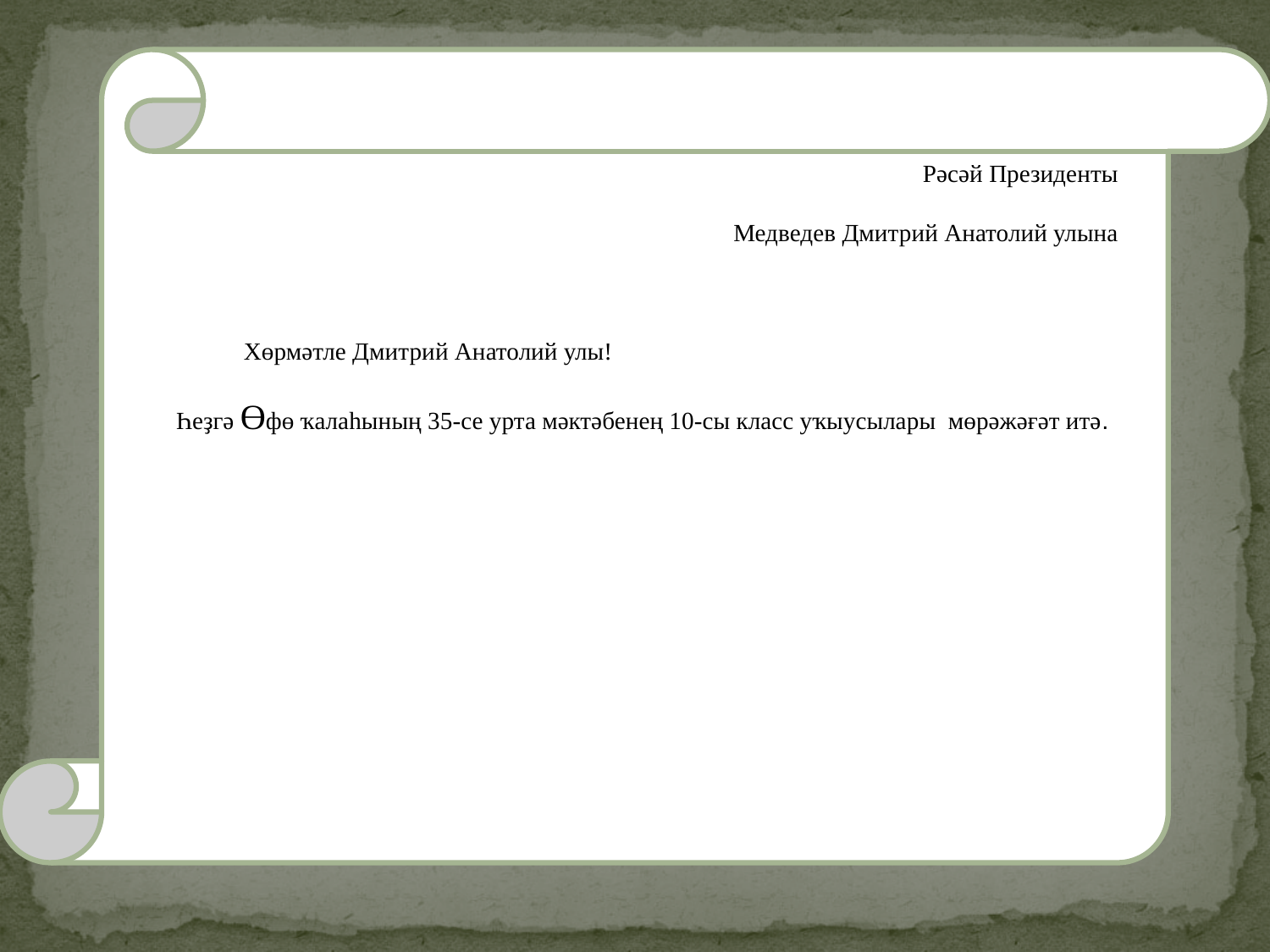

Рәсәй Президенты

Медведев Дмитрий Анатолий улына

               Хөрмәтле Дмитрий Анатолий улы!

    Һеҙгә Өфө ҡалаһының 35-се урта мәктәбенең 10-сы класс уҡыусылары  мөрәжәғәт итә.